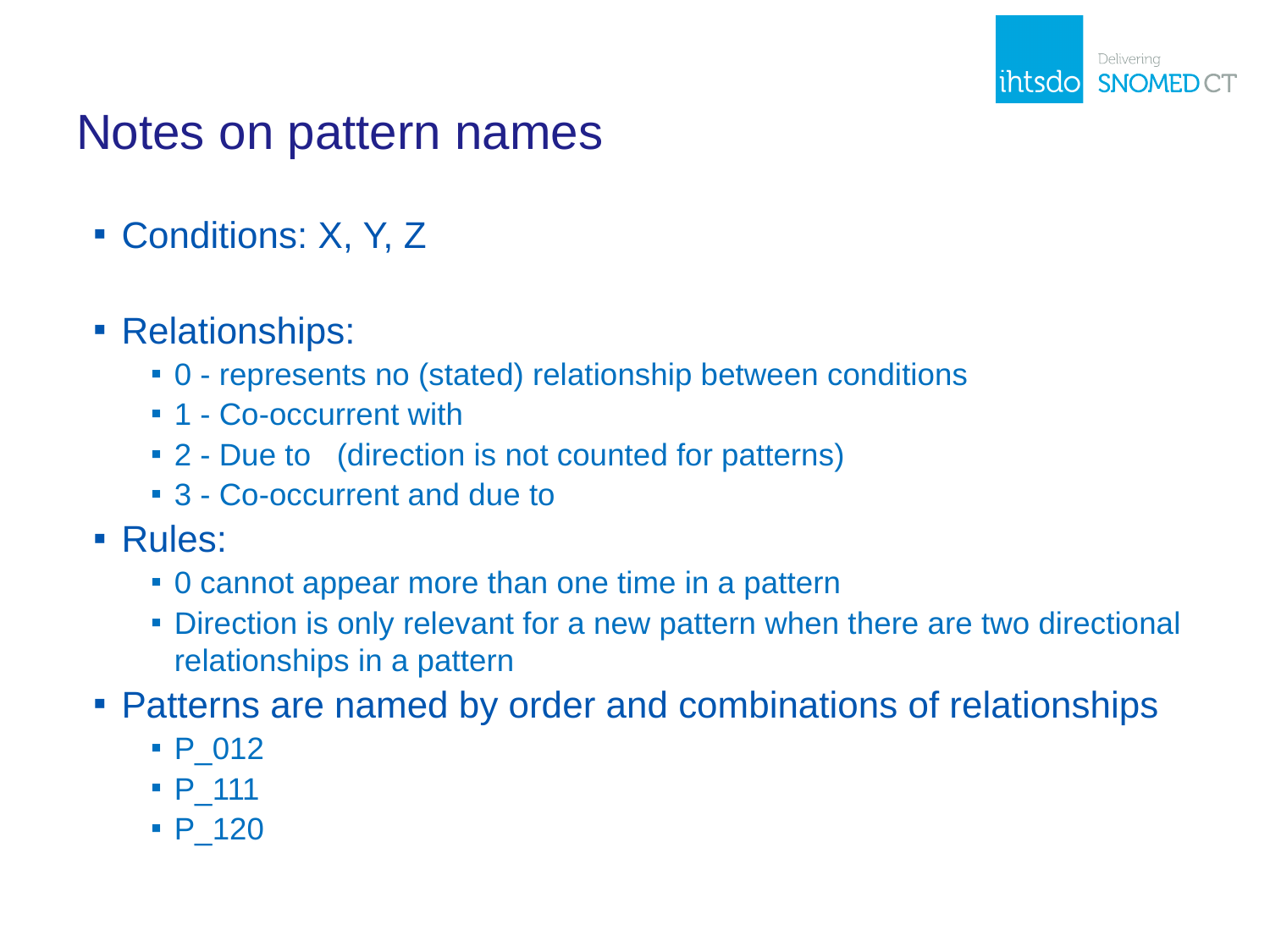

# Notes on pattern names
Conditions: X, Y, Z

Relationships:
0 - represents no (stated) relationship between conditions
1 - Co-occurrent with
2 - Due to   (direction is not counted for patterns)
3 - Co-occurrent and due to
Rules:
0 cannot appear more than one time in a pattern
Direction is only relevant for a new pattern when there are two directional relationships in a pattern
Patterns are named by order and combinations of relationships
P_012
P_111
P_120